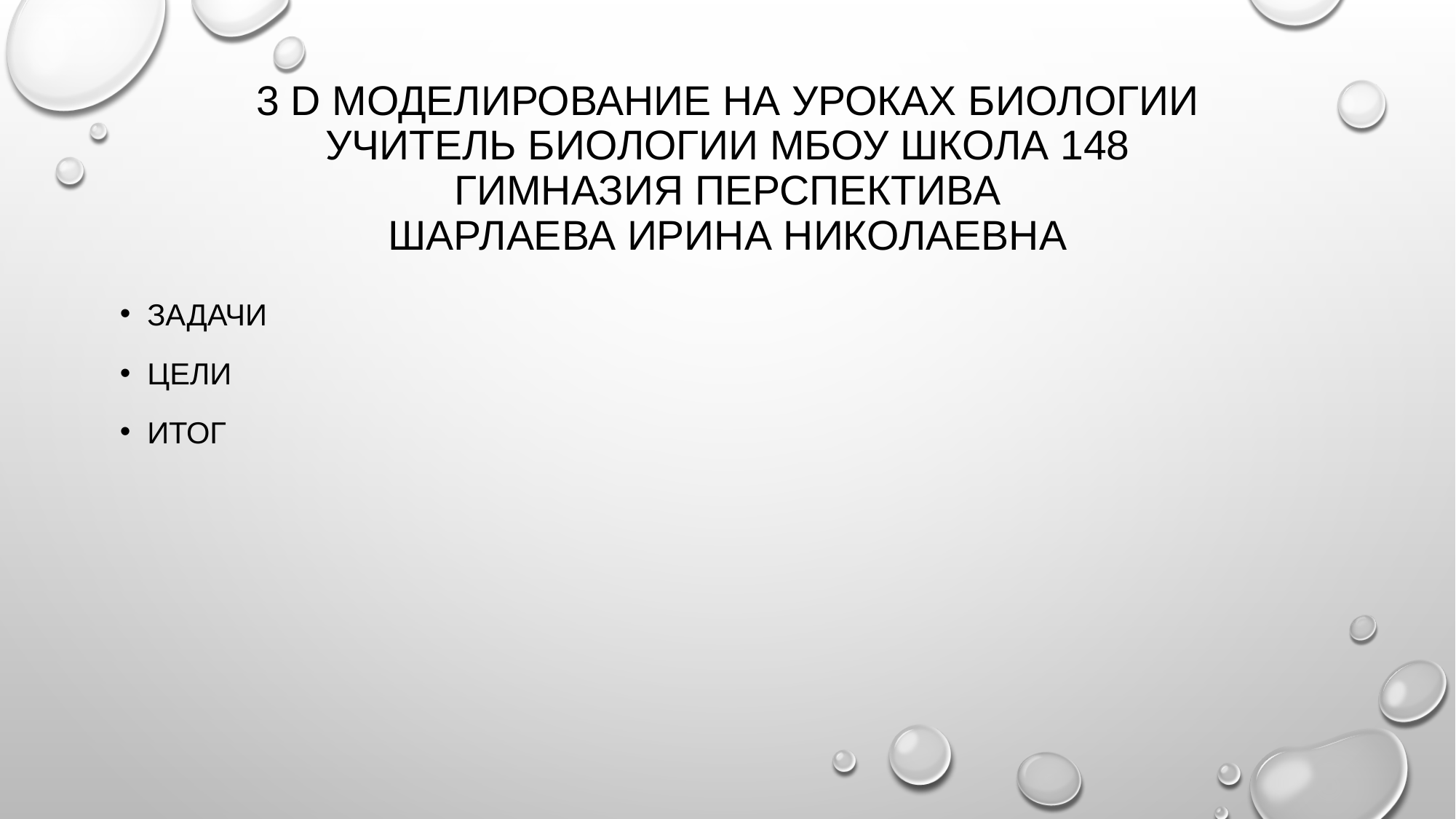

# 3 D моделирование на уроках биологии учитель биологии МБОУ школа 148 гимназия Перспектива шарлаева Ирина Николаевна
ЗАДАЧИ
ЦЕЛИ
ИТОГ